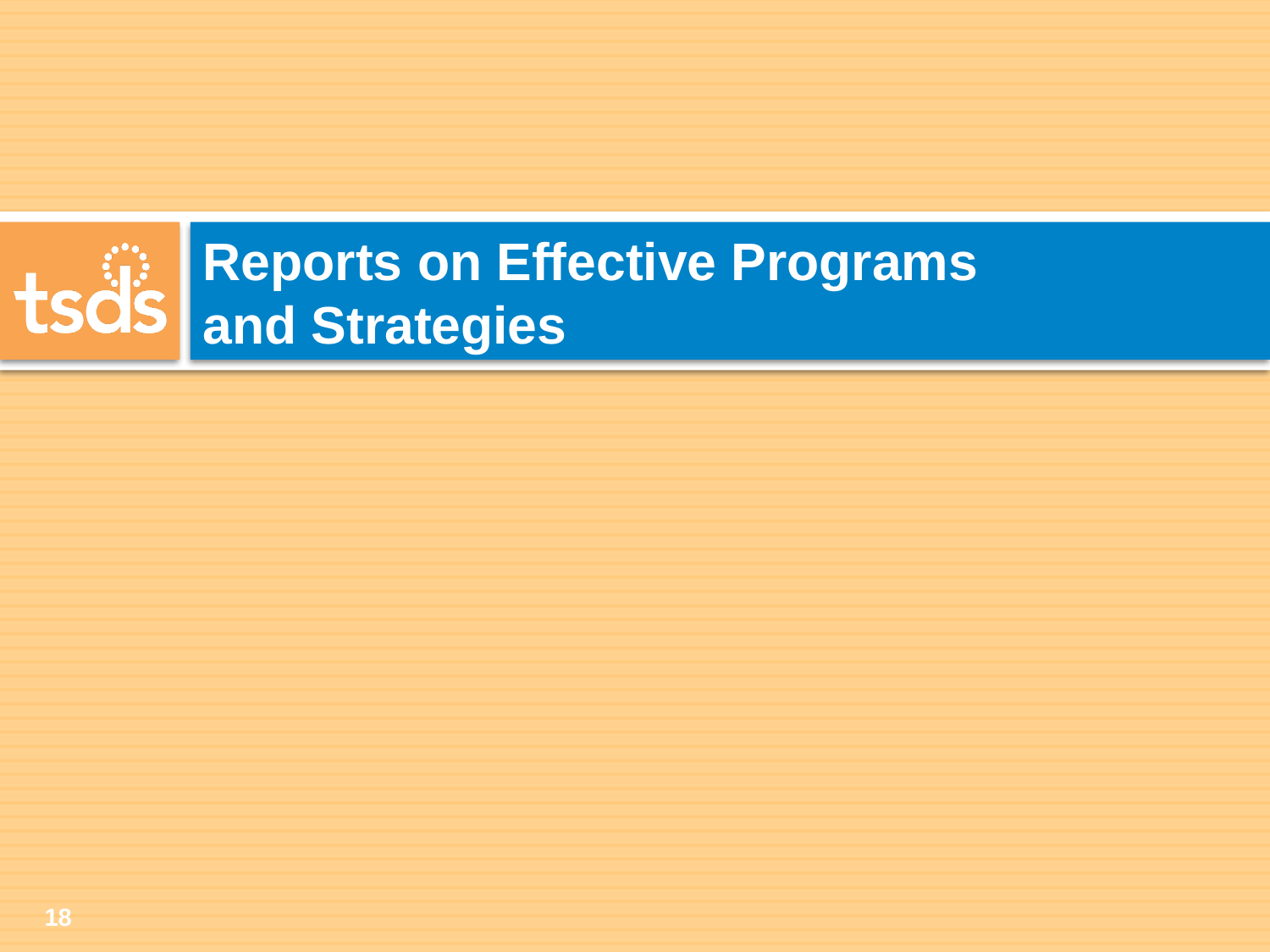

# Reports on Effective Programs and Strategies
18